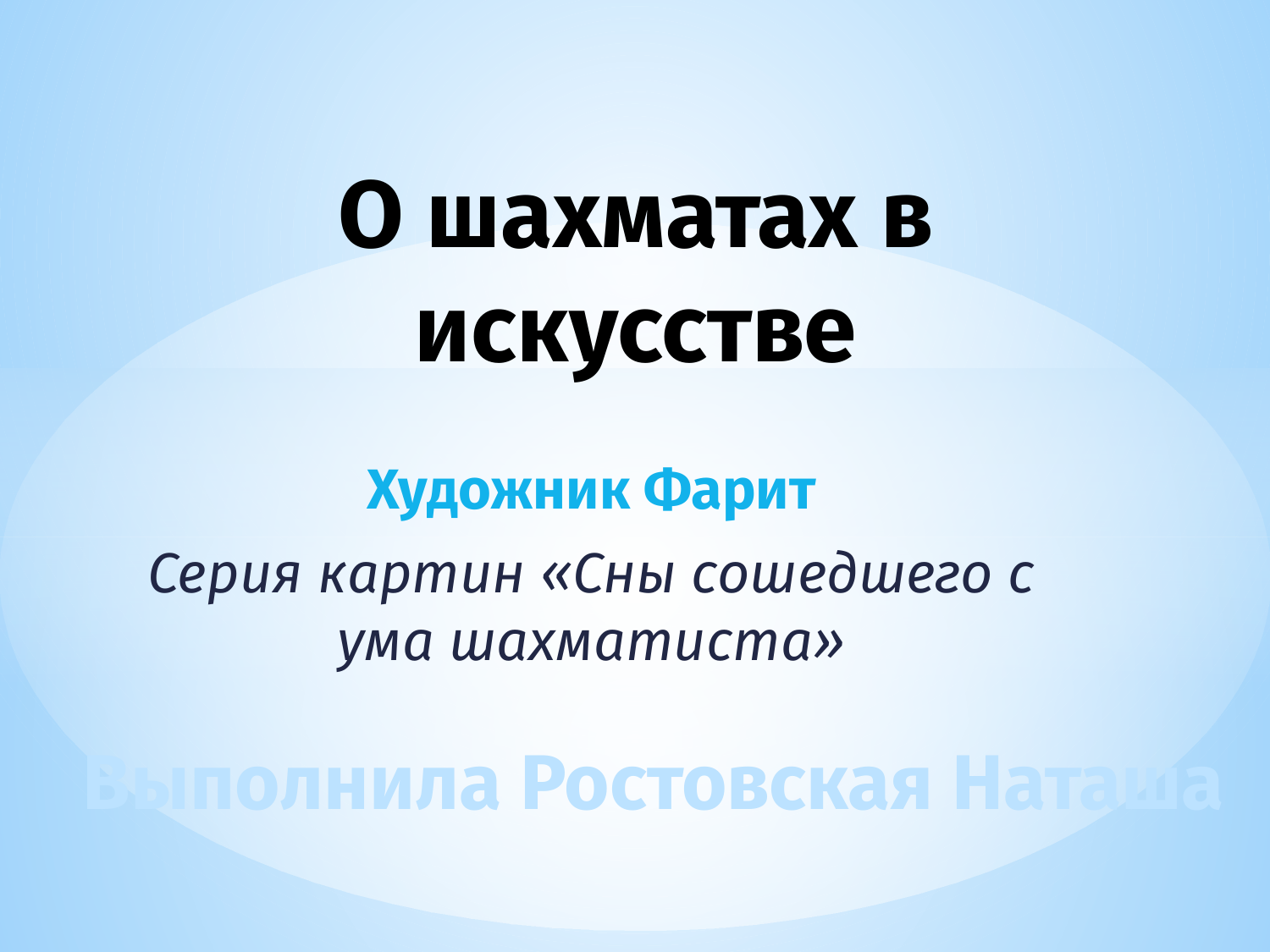

# О шахматах в искусстве
Художник Фарит
Серия картин «Сны сошедшего с ума шахматиста»
Выполнила Ростовская Наташа